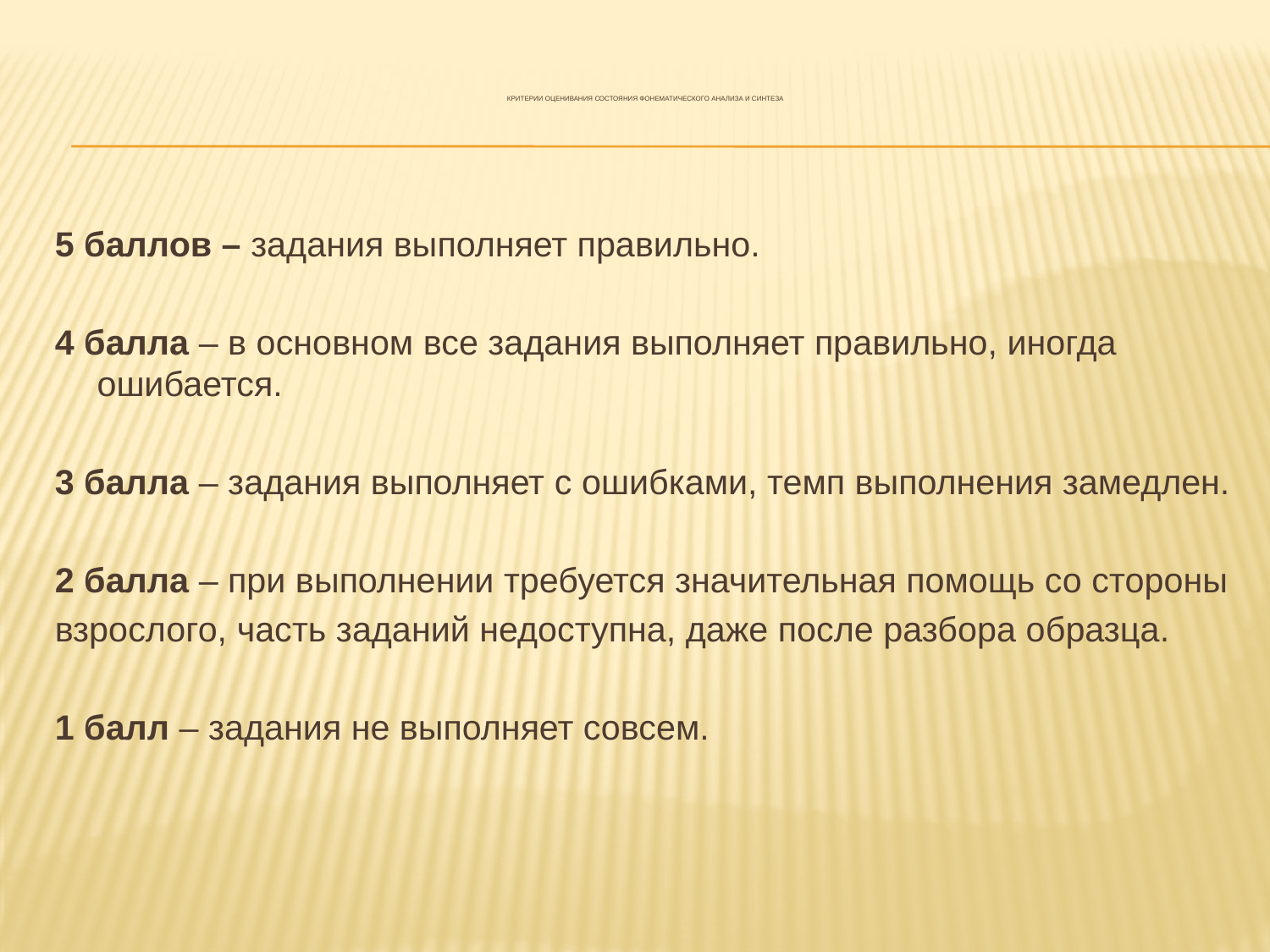

# Критерии оценивания состояния фонематического анализа и синтеза
5 баллов – задания выполняет правильно.

4 балла – в основном все задания выполняет правильно, иногда ошибается.

3 балла – задания выполняет с ошибками, темп выполнения замедлен.

2 балла – при выполнении требуется значительная помощь со стороны
взрослого, часть заданий недоступна, даже после разбора образца.

1 балл – задания не выполняет совсем.